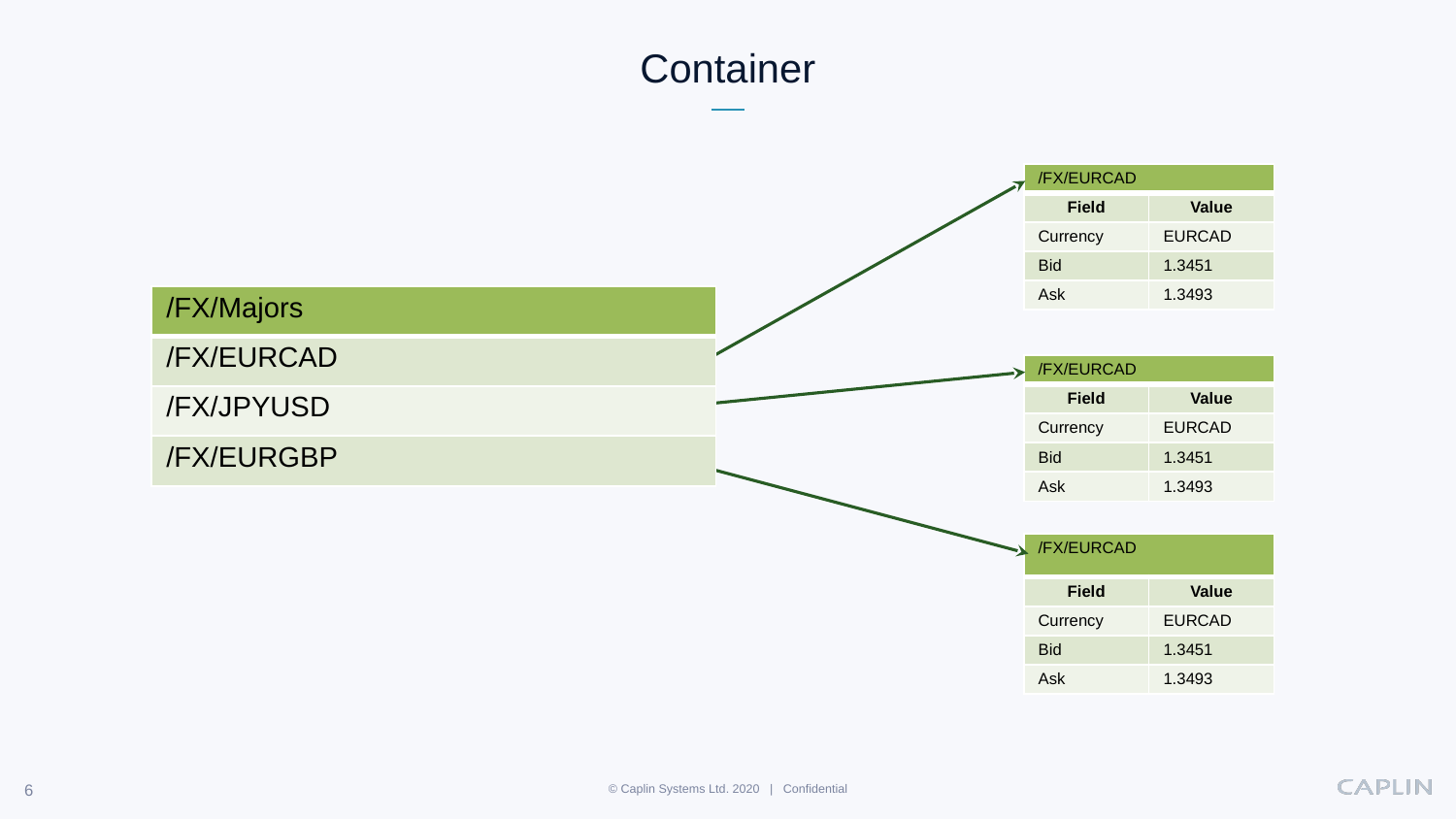

# Container
| /FX/EURCAD |  |
| --- | --- |
| Field | Value |
| Currency | EURCAD |
| Bid | 1.3451 |
| Ask | 1.3493 |
| /FX/Majors |
| --- |
| /FX/EURCAD |
| /FX/JPYUSD |
| /FX/EURGBP |
| /FX/EURCAD |  |
| --- | --- |
| Field | Value |
| Currency | EURCAD |
| Bid | 1.3451 |
| Ask | 1.3493 |
| /FX/EURCAD |  |
| --- | --- |
| Field | Value |
| Currency | EURCAD |
| Bid | 1.3451 |
| Ask | 1.3493 |